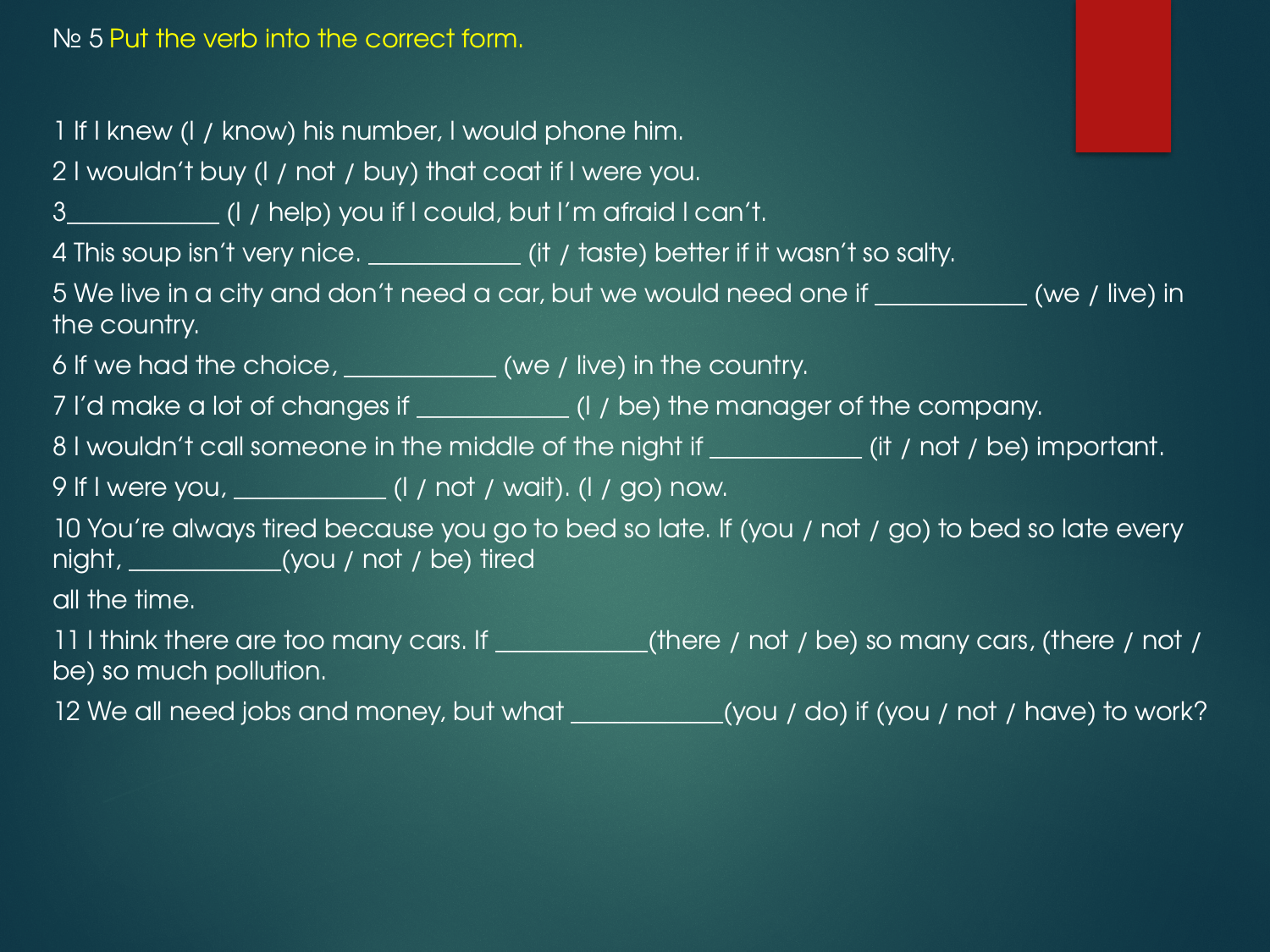

№ 5 Put the verb into the correct form.
1 If I knew (I / know) his number, I would phone him.
2 I wouldn’t buy (I / not / buy) that coat if I were you.
3____________ (I / help) you if I could, but I’m afraid I can’t.
4 This soup isn’t very nice. ____________ (it / taste) better if it wasn’t so salty.
5 We live in a city and don’t need a car, but we would need one if ____________ (we / live) in the country.
6 If we had the choice, ____________ (we / live) in the country.
7 I’d make a lot of changes if ____________ (I / be) the manager of the company.
8 I wouldn’t call someone in the middle of the night if ____________ (it / not / be) important.
9 If I were you, ____________ (I / not / wait). (I / go) now.
10 You’re always tired because you go to bed so late. If (you / not / go) to bed so late every night, ____________(you / not / be) tired
all the time.
11 I think there are too many cars. If ____________(there / not / be) so many cars, (there / not / be) so much pollution.
12 We all need jobs and money, but what ____________(you / do) if (you / not / have) to work?